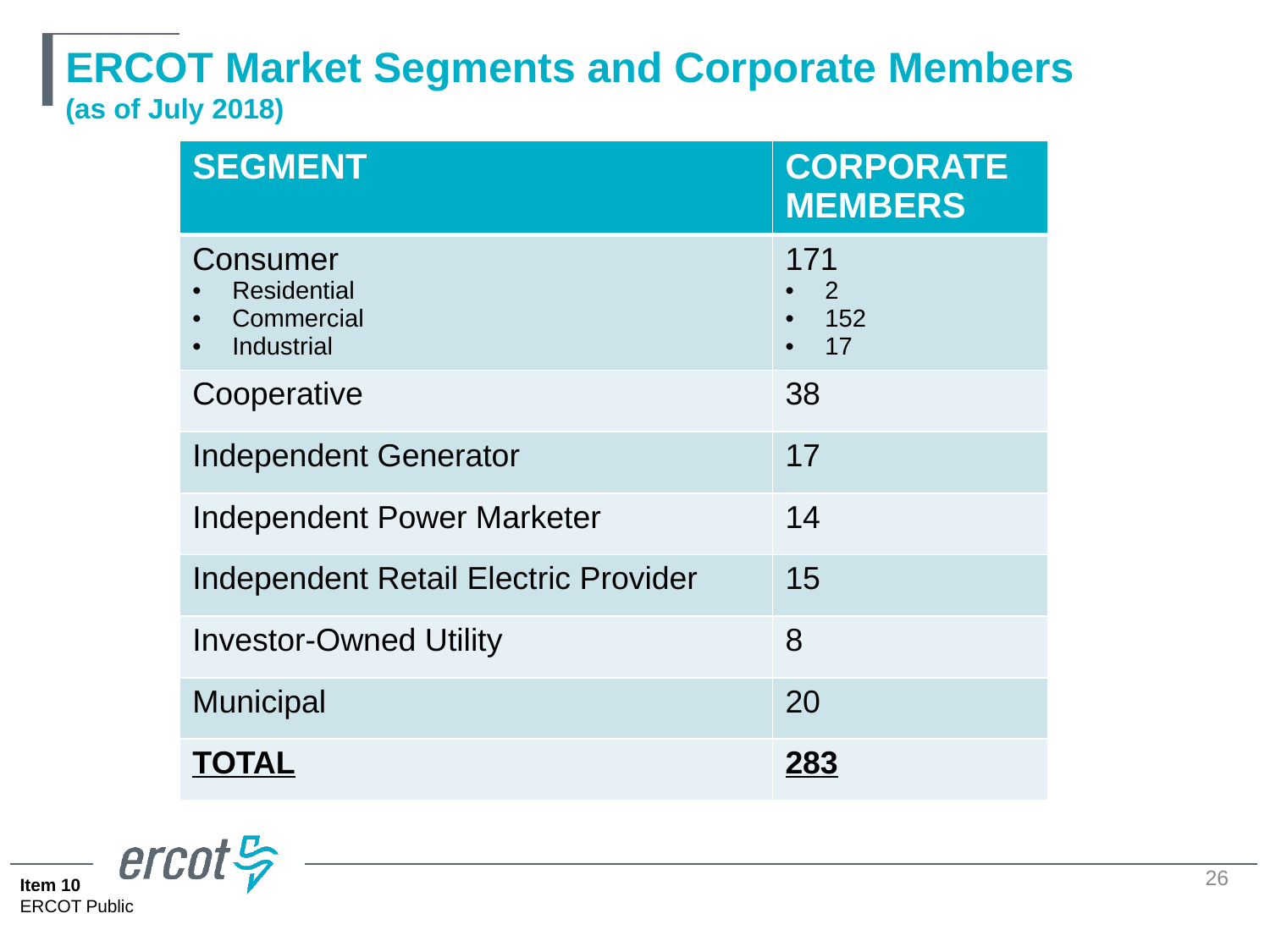

# ERCOT Market Segments and Corporate Members (as of July 2018)
| SEGMENT | CORPORATE MEMBERS |
| --- | --- |
| Consumer Residential Commercial Industrial | 171 2 152 17 |
| Cooperative | 38 |
| Independent Generator | 17 |
| Independent Power Marketer | 14 |
| Independent Retail Electric Provider | 15 |
| Investor-Owned Utility | 8 |
| Municipal | 20 |
| TOTAL | 283 |
26